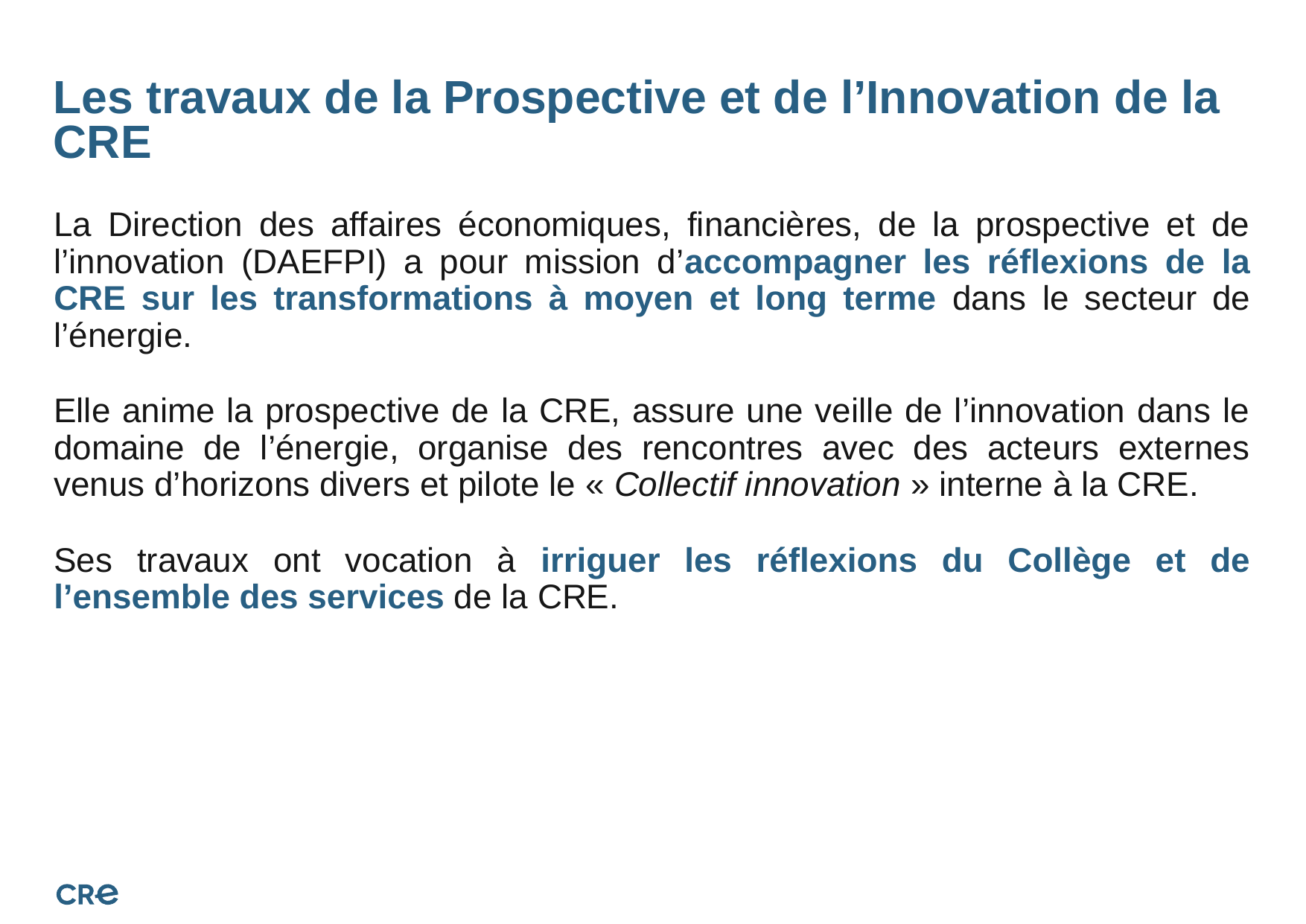

# Les travaux de la Prospective et de l’Innovation de la CRE
La Direction des affaires économiques, financières, de la prospective et de l’innovation (DAEFPI) a pour mission d’accompagner les réflexions de la CRE sur les transformations à moyen et long terme dans le secteur de l’énergie.
Elle anime la prospective de la CRE, assure une veille de l’innovation dans le domaine de l’énergie, organise des rencontres avec des acteurs externes venus d’horizons divers et pilote le « Collectif innovation » interne à la CRE.
Ses travaux ont vocation à irriguer les réflexions du Collège et de l’ensemble des services de la CRE.